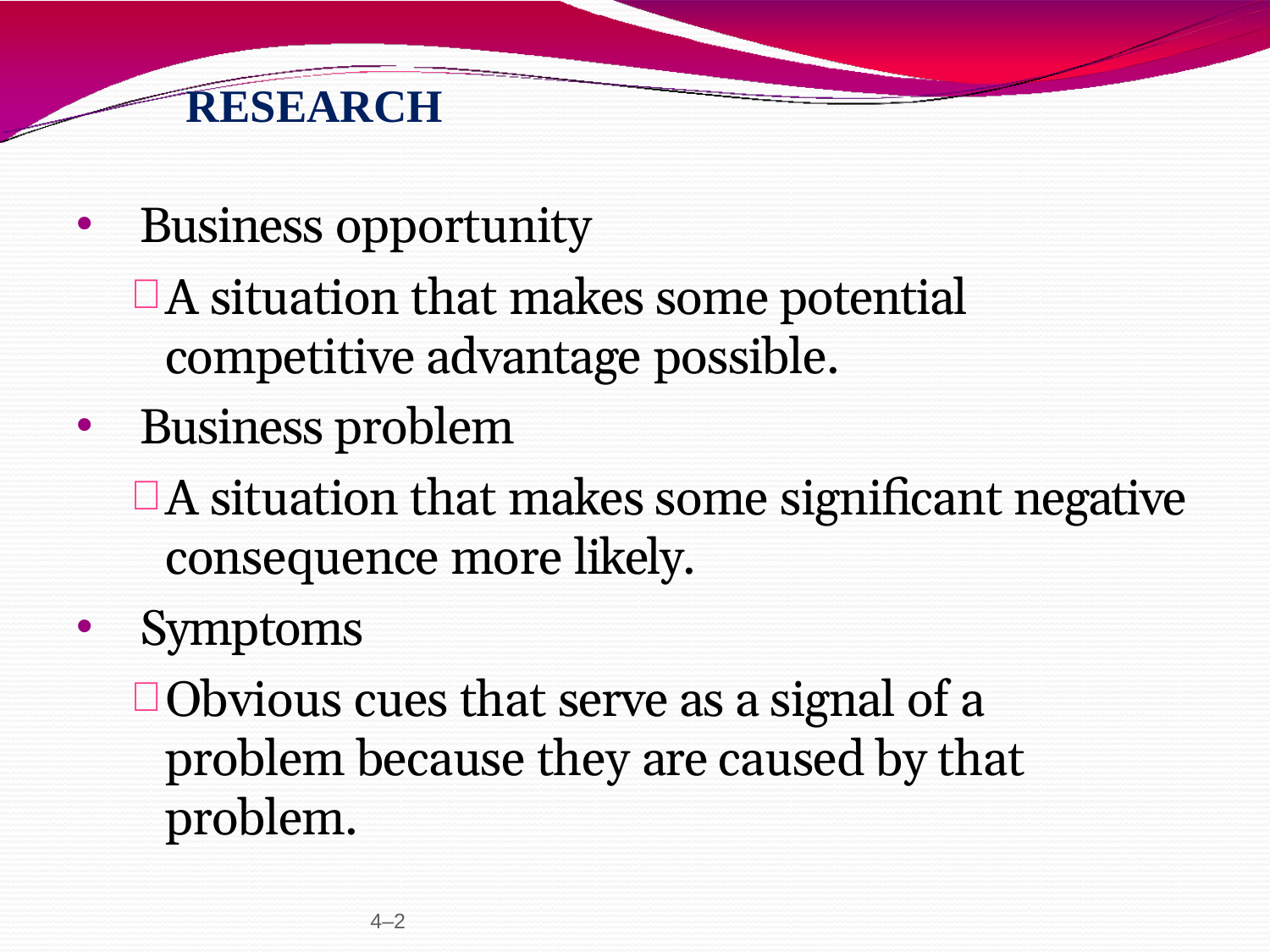

# RESEARCH
Business opportunity
A situation that makes some potential competitive advantage possible.
Business problem
A situation that makes some significant negative  consequence more likely.
Symptoms
Obvious cues that serve as a signal of a  problem because they are caused by that  problem.
4–2